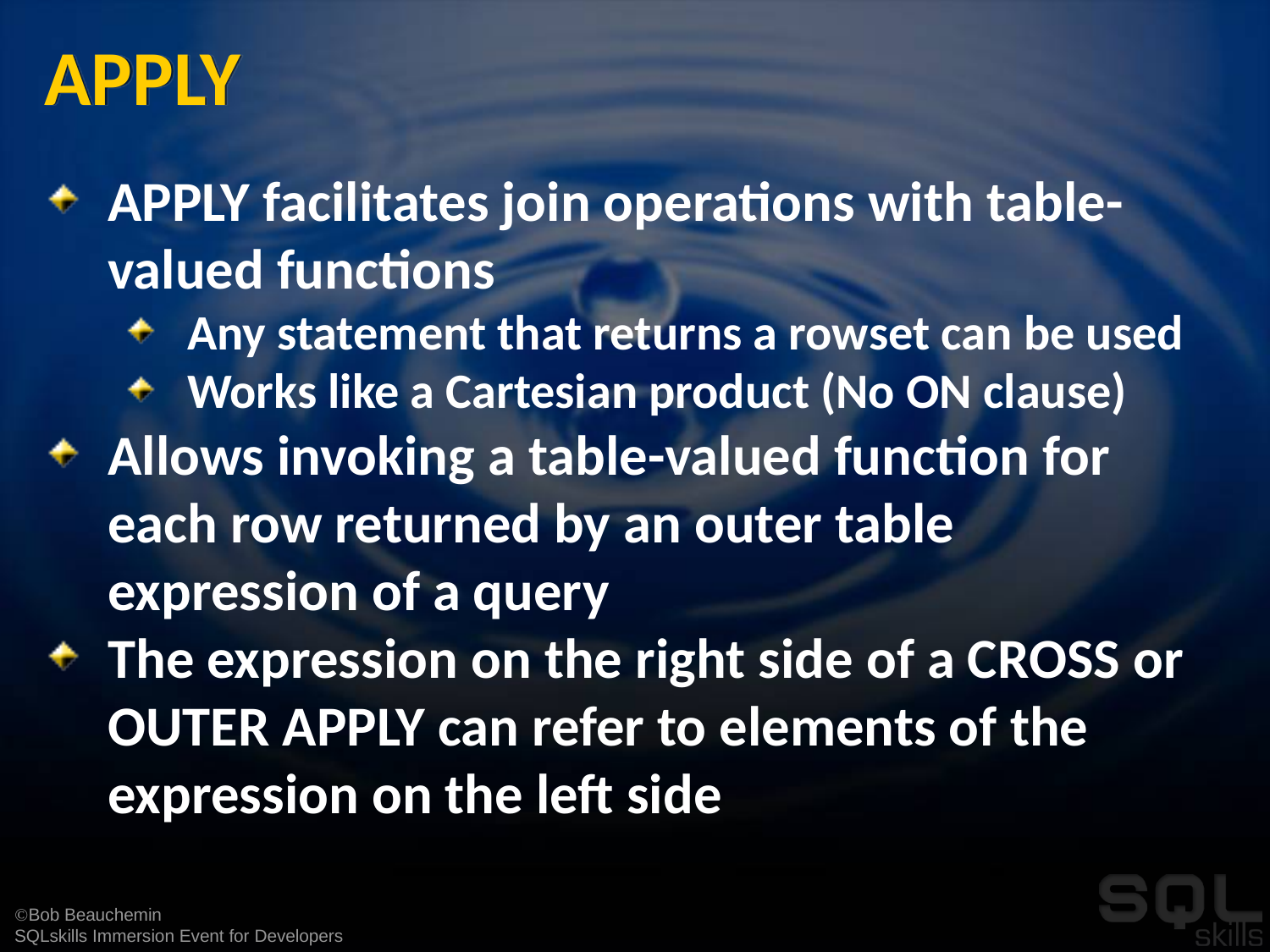

# APPLY
APPLY facilitates join operations with table-valued functions
Any statement that returns a rowset can be used
Works like a Cartesian product (No ON clause)
Allows invoking a table-valued function for each row returned by an outer table expression of a query
The expression on the right side of a CROSS or OUTER APPLY can refer to elements of the expression on the left side